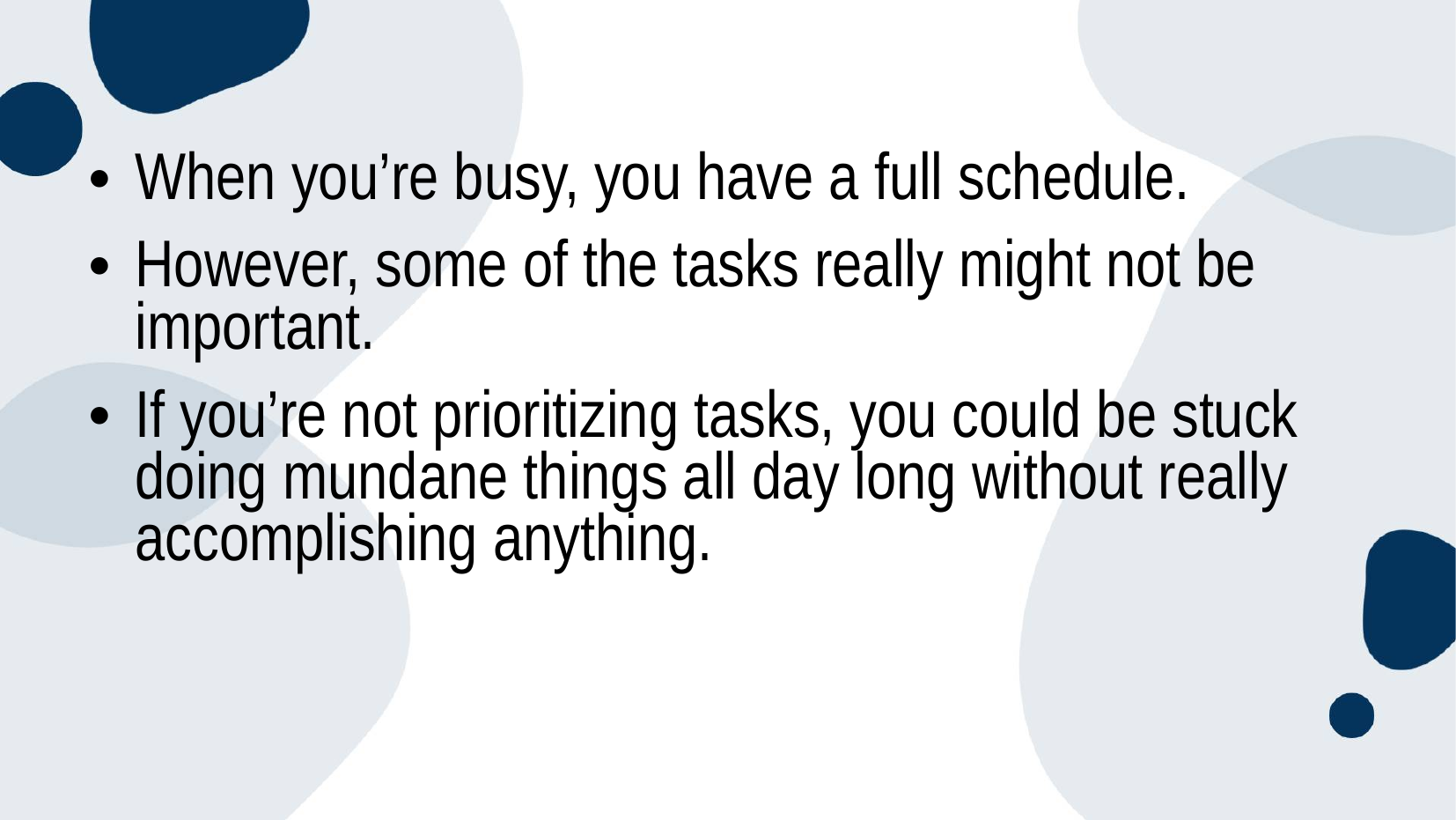

When you’re busy, you have a full schedule.
However, some of the tasks really might not be important.
If you’re not prioritizing tasks, you could be stuck doing mundane things all day long without really accomplishing anything.